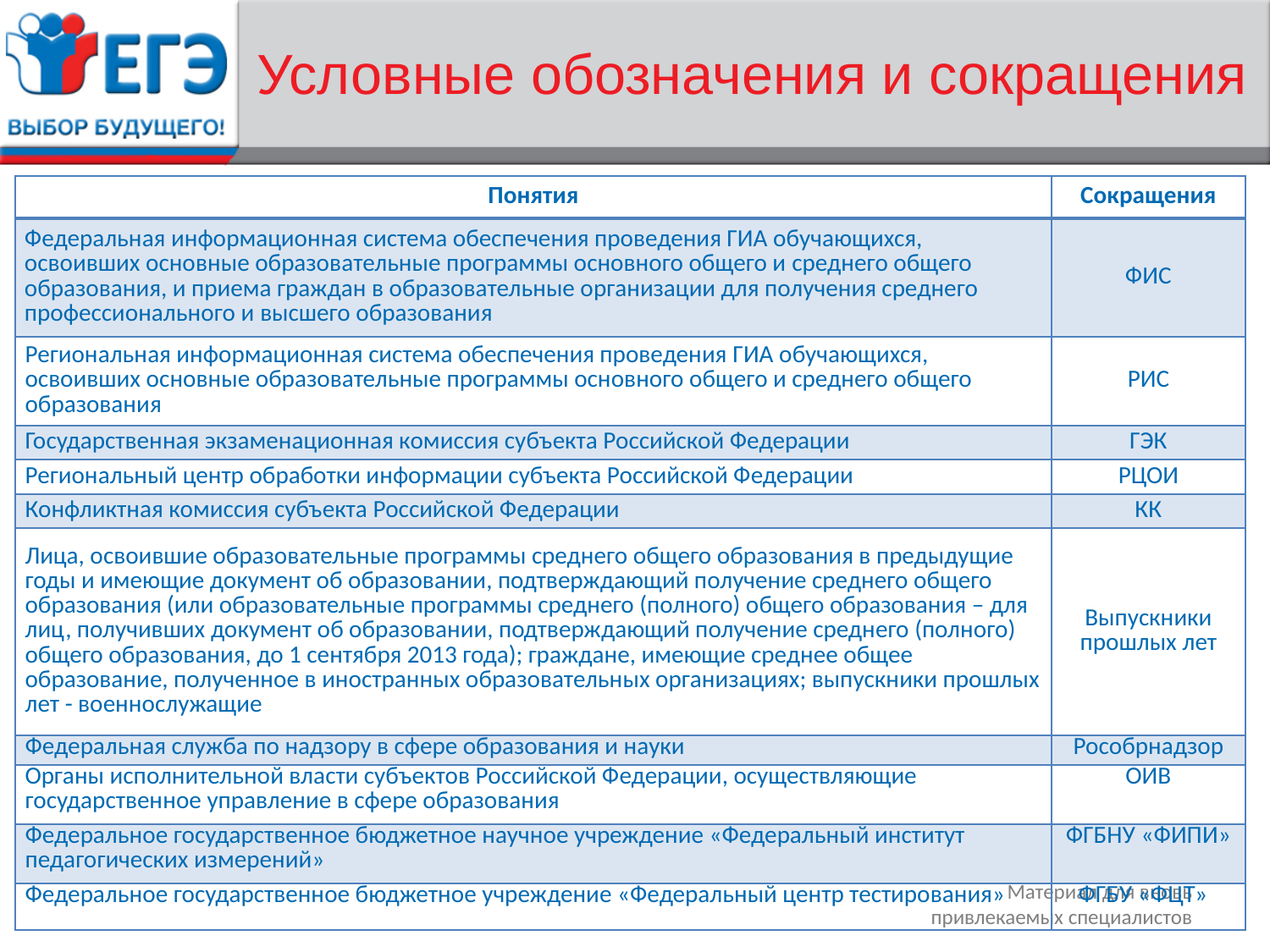

# Условные обозначения и сокращения
| Понятия | Сокращения |
| --- | --- |
| Федеральная информационная система обеспечения проведения ГИА обучающихся, освоивших основные образовательные программы основного общего и среднего общего образования, и приема граждан в образовательные организации для получения среднего профессионального и высшего образования | ФИС |
| Региональная информационная система обеспечения проведения ГИА обучающихся, освоивших основные образовательные программы основного общего и среднего общего образования | РИС |
| Государственная экзаменационная комиссия субъекта Российской Федерации | ГЭК |
| Региональный центр обработки информации субъекта Российской Федерации | РЦОИ |
| Конфликтная комиссия субъекта Российской Федерации | КК |
| Лица, освоившие образовательные программы среднего общего образования в предыдущие годы и имеющие документ об образовании, подтверждающий получение среднего общего образования (или образовательные программы среднего (полного) общего образования – для лиц, получивших документ об образовании, подтверждающий получение среднего (полного) общего образования, до 1 сентября 2013 года); граждане, имеющие среднее общее образование, полученное в иностранных образовательных организациях; выпускники прошлых лет - военнослужащие | Выпускники прошлых лет |
| Федеральная служба по надзору в сфере образования и науки | Рособрнадзор |
| Органы исполнительной власти субъектов Российской Федерации, осуществляющие государственное управление в сфере образования | ОИВ |
| Федеральное государственное бюджетное научное учреждение «Федеральный институт педагогических измерений» | ФГБНУ «ФИПИ» |
| Федеральное государственное бюджетное учреждение «Федеральный центр тестирования» | ФГБУ «ФЦТ» |